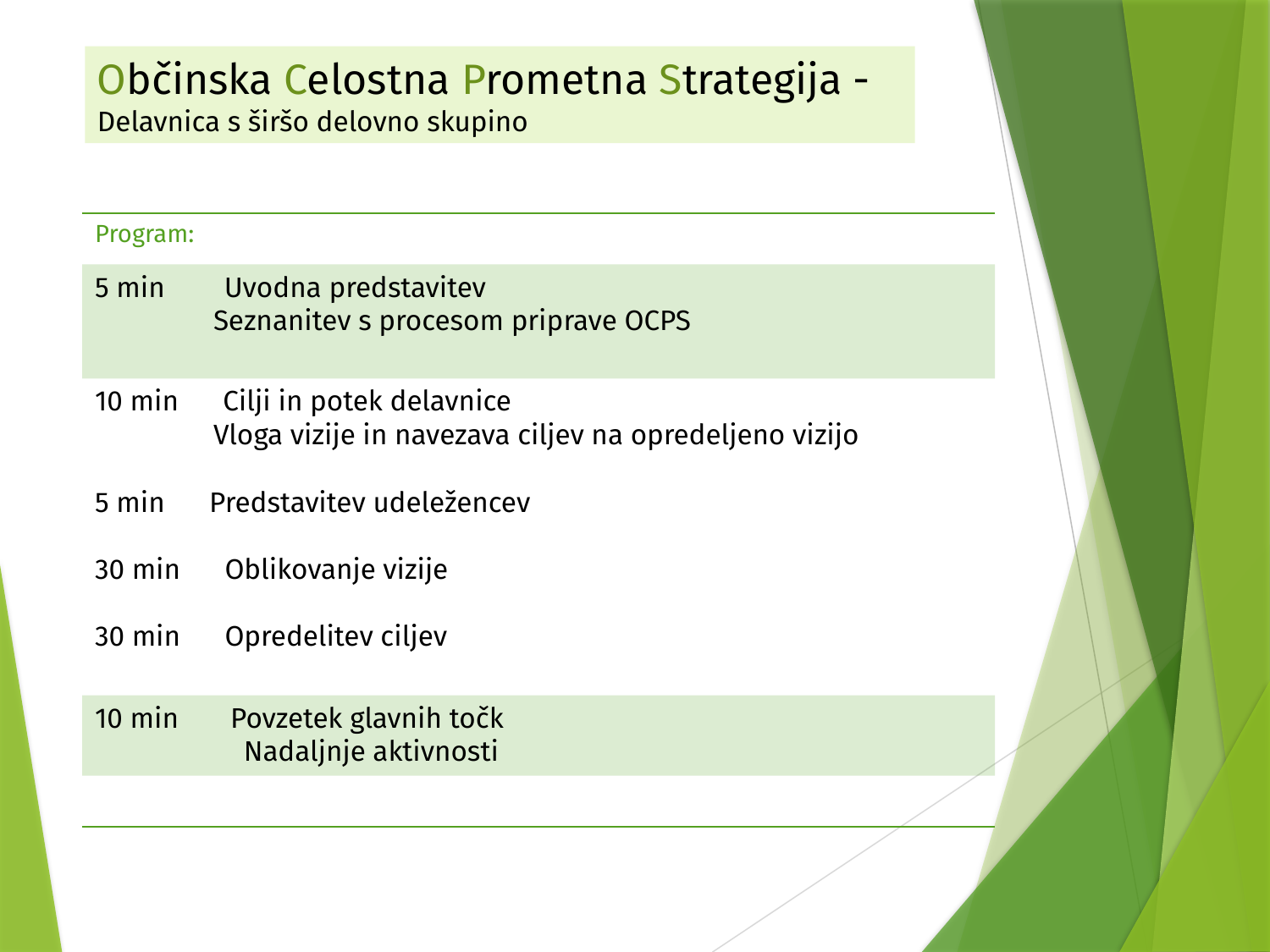

Občinska Celostna Prometna Strategija -
Delavnica s širšo delovno skupino
| Program: |
| --- |
| 5 min Uvodna predstavitev Seznanitev s procesom priprave OCPS |
| 10 min Cilji in potek delavnice Vloga vizije in navezava ciljev na opredeljeno vizijo 5 min Predstavitev udeležencev 30 min Oblikovanje vizije 30 min Opredelitev ciljev |
| 10 min Povzetek glavnih točk Nadaljnje aktivnosti |
|  |